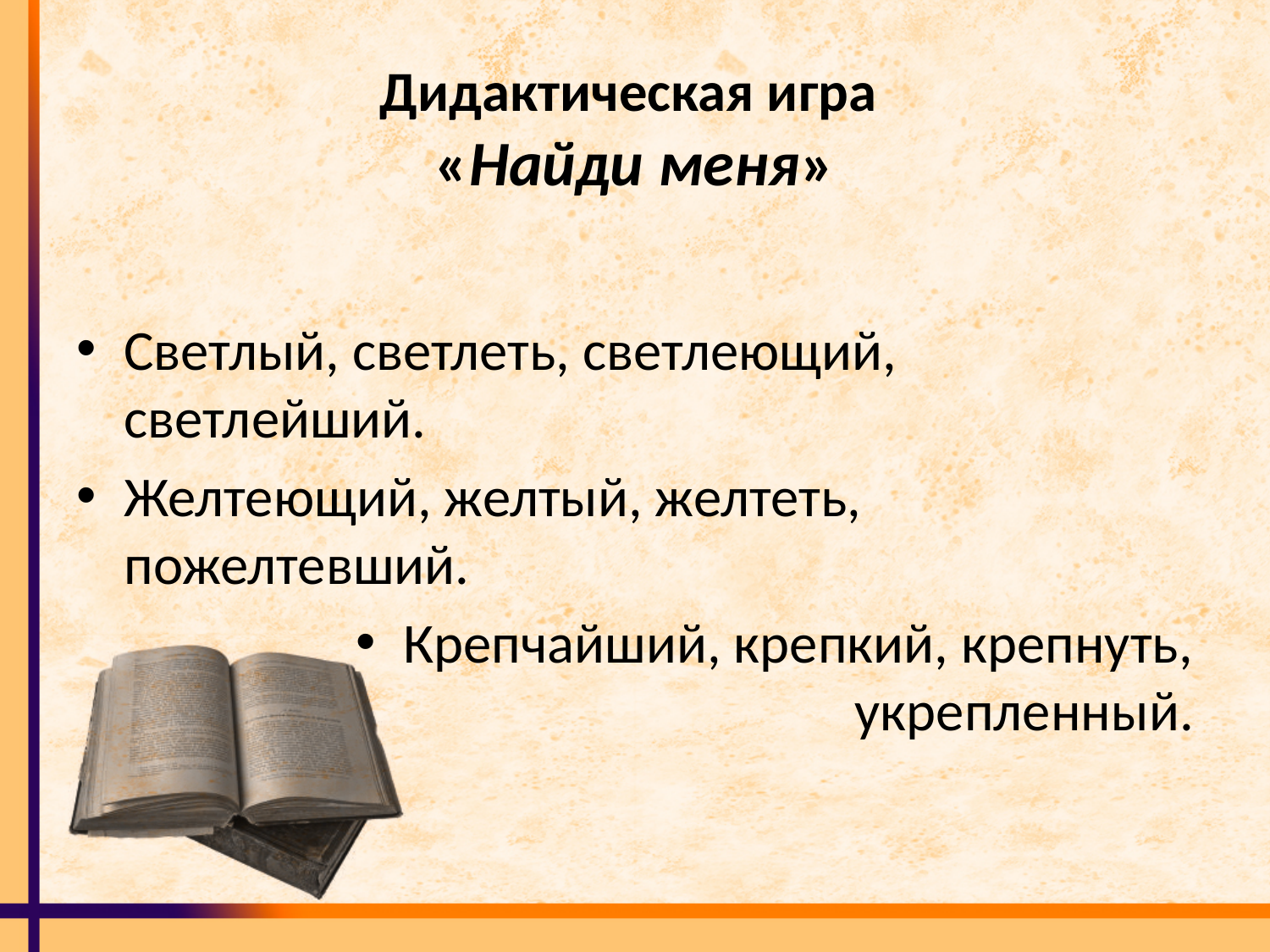

# Дидактическая игра «Найди меня»
Светлый, светлеть, светлеющий, светлейший.
Желтеющий, желтый, желтеть, пожелтевший.
Крепчайший, крепкий, крепнуть, укрепленный.